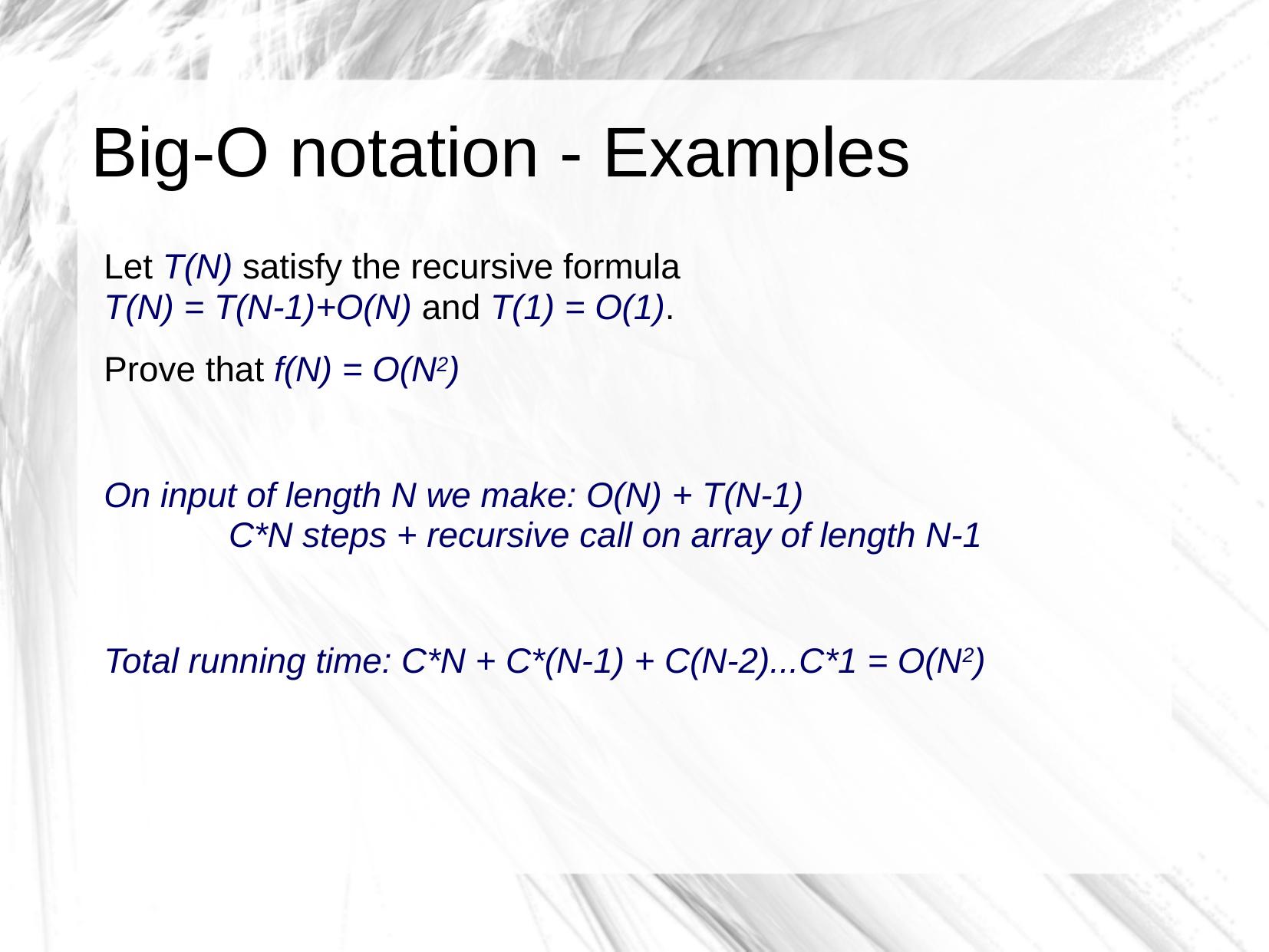

# Big-O notation - Examples
Let T(N) satisfy the recursive formula
T(N) = T(N-1)+O(N) and T(1) = O(1).
Prove that f(N) = O(N2)

On input of length N we make: O(N) + T(N-1)
	 C*N steps + recursive call on array of length N-1

Total running time: C*N + C*(N-1) + C(N-2)...C*1 = O(N2)